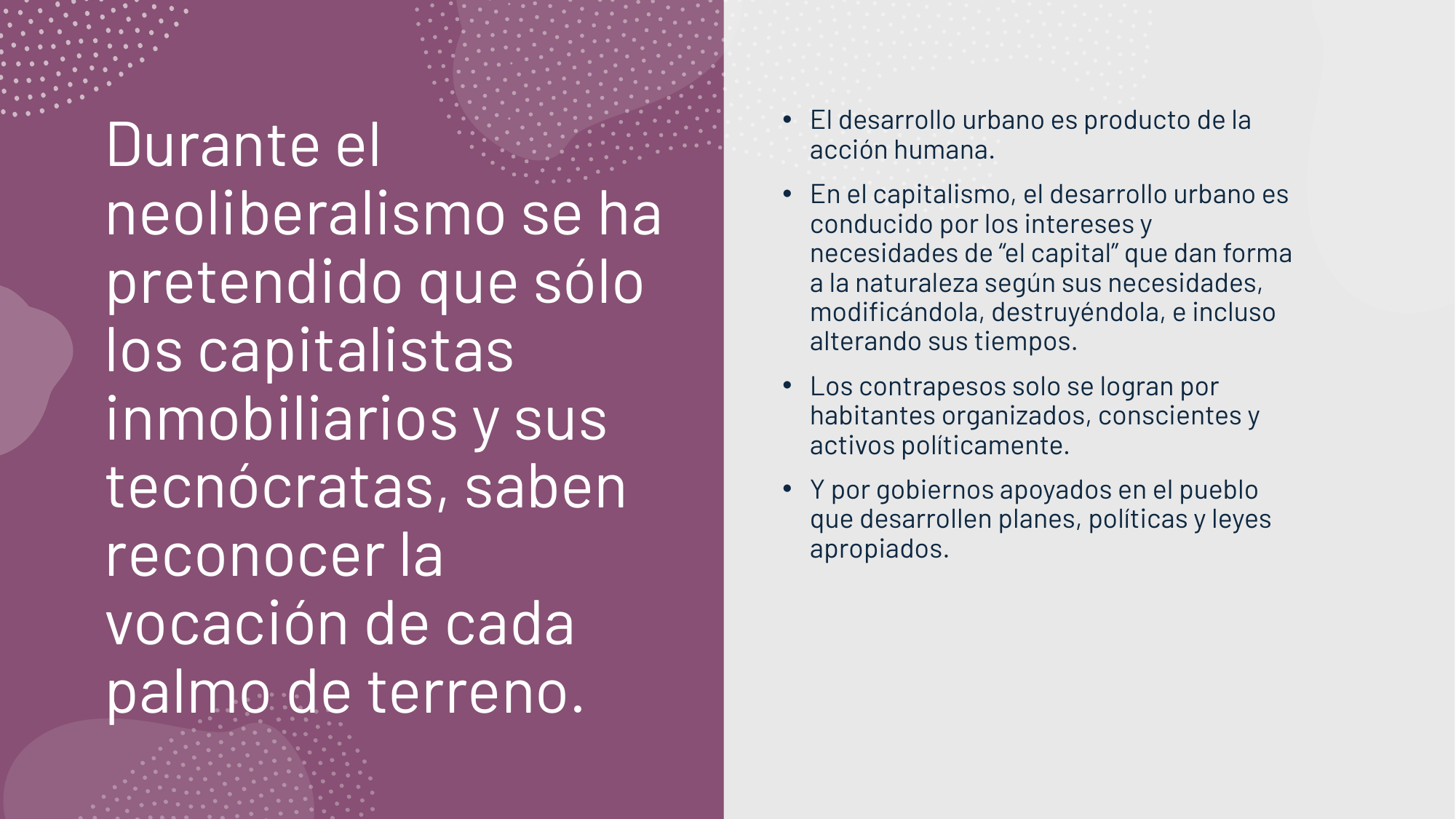

El desarrollo urbano es producto de la acción humana.
En el capitalismo, el desarrollo urbano es conducido por los intereses y necesidades de “el capital” que dan forma a la naturaleza según sus necesidades, modificándola, destruyéndola, e incluso alterando sus tiempos.
Los contrapesos solo se logran por habitantes organizados, conscientes y activos políticamente.
Y por gobiernos apoyados en el pueblo que desarrollen planes, políticas y leyes apropiados.

# Durante el neoliberalismo se ha pretendido que sólo los capitalistas inmobiliarios y sus tecnócratas, saben reconocer la vocación de cada palmo de terreno.